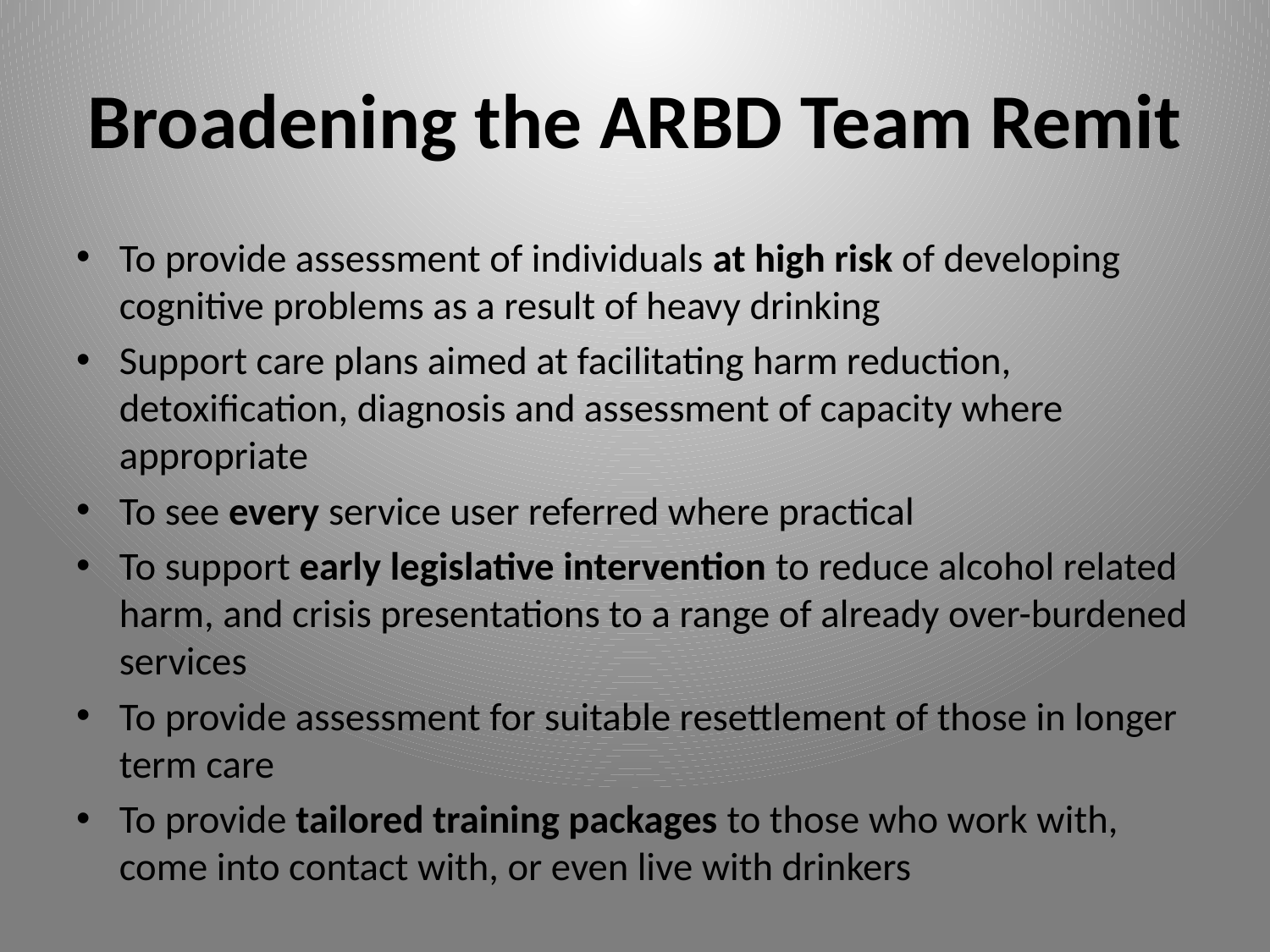

# Broadening the ARBD Team Remit
To provide assessment of individuals at high risk of developing cognitive problems as a result of heavy drinking
Support care plans aimed at facilitating harm reduction, detoxification, diagnosis and assessment of capacity where appropriate
To see every service user referred where practical
To support early legislative intervention to reduce alcohol related harm, and crisis presentations to a range of already over-burdened services
To provide assessment for suitable resettlement of those in longer term care
To provide tailored training packages to those who work with, come into contact with, or even live with drinkers